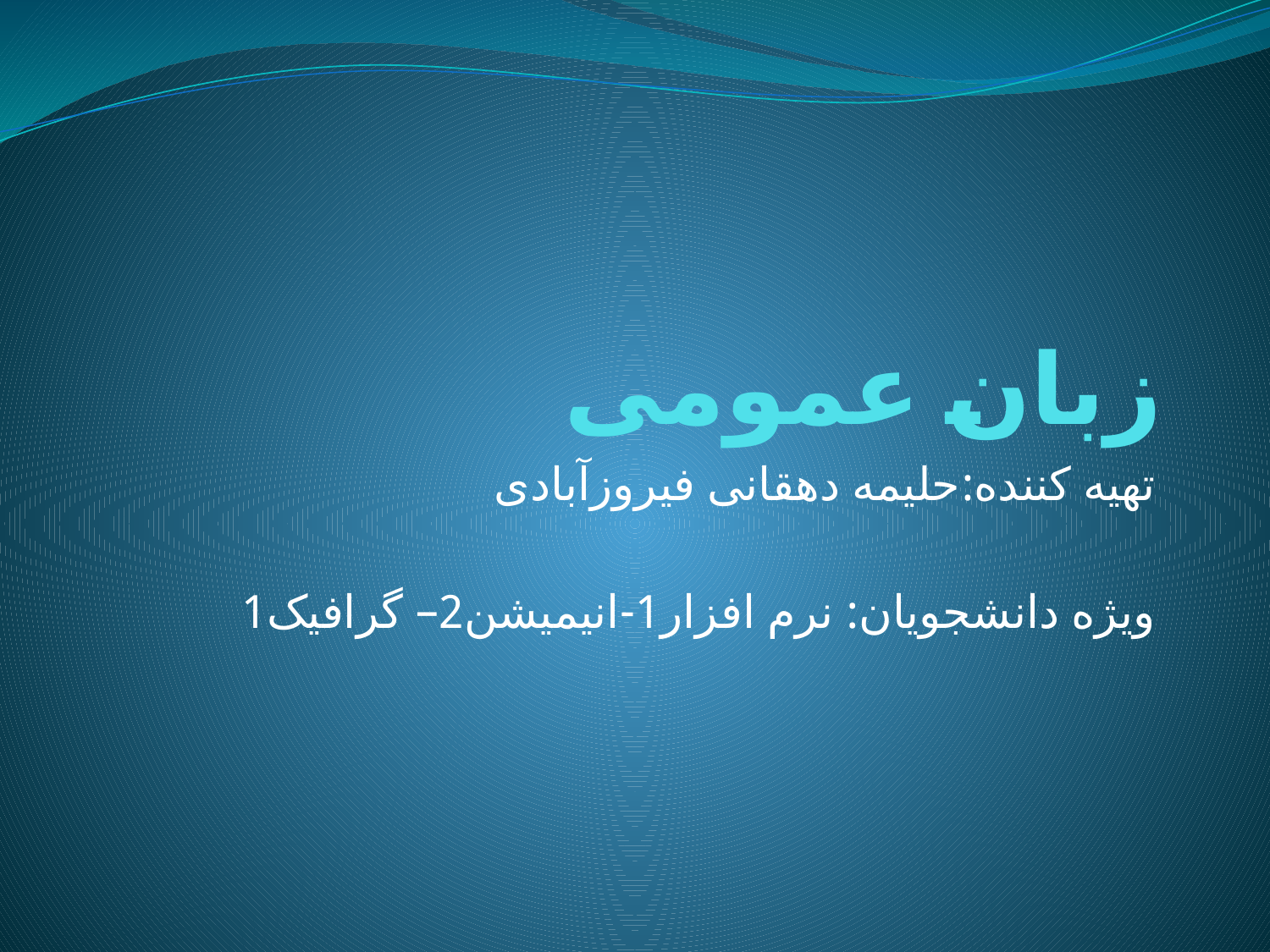

# زبان عمومی
تهیه کننده:حلیمه دهقانی فیروزآبادی

ویژه دانشجویان: نرم افزار1-انیمیشن2– گرافیک1